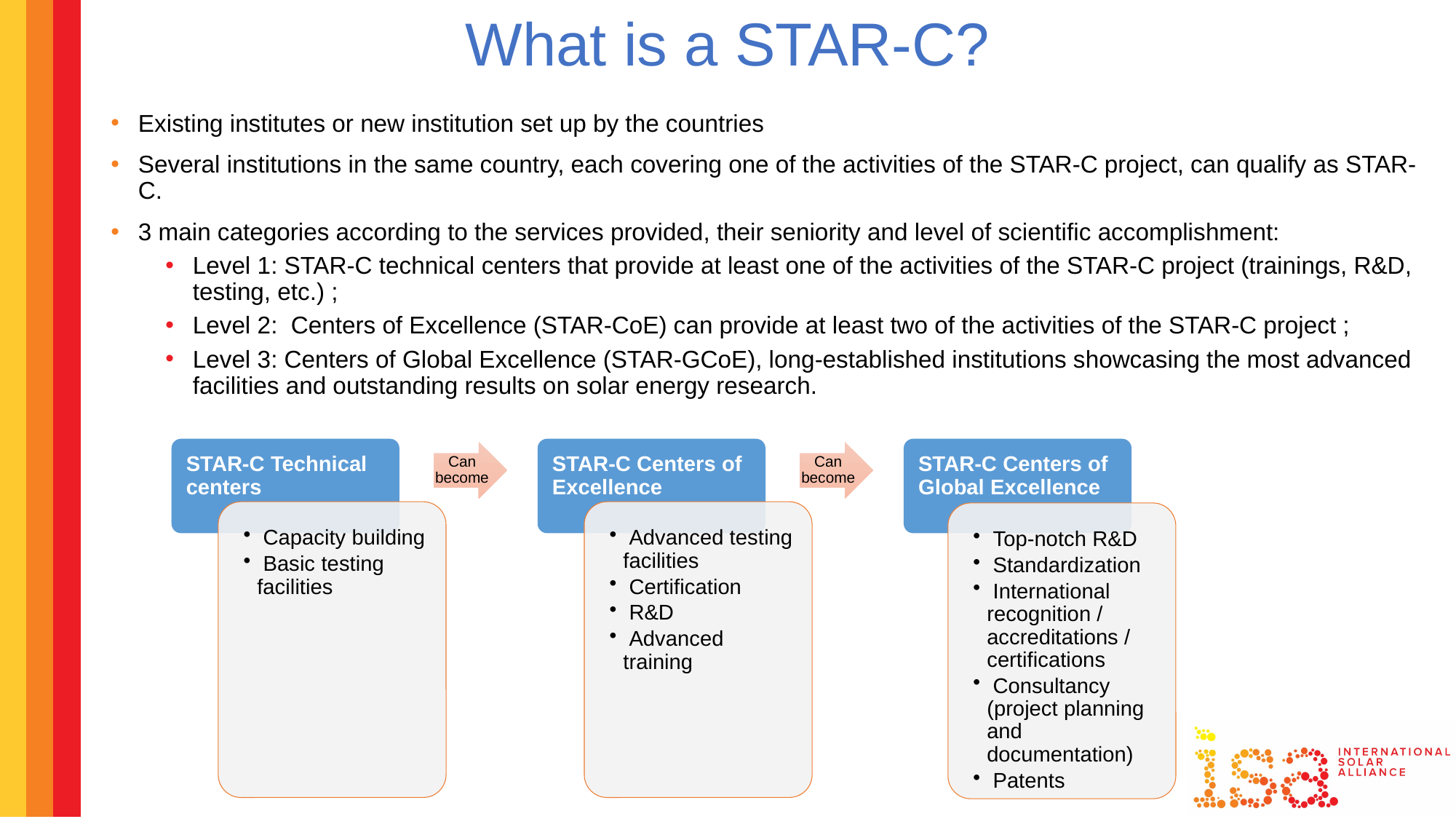

What is a STAR-C?
Existing institutes or new institution set up by the countries
Several institutions in the same country, each covering one of the activities of the STAR-C project, can qualify as STAR-C.
3 main categories according to the services provided, their seniority and level of scientific accomplishment:
Level 1: STAR-C technical centers that provide at least one of the activities of the STAR-C project (trainings, R&D, testing, etc.) ;
Level 2:  Centers of Excellence (STAR-CoE) can provide at least two of the activities of the STAR-C project ;
Level 3: Centers of Global Excellence (STAR-GCoE), long-established institutions showcasing the most advanced facilities and outstanding results on solar energy research.

STAR-C Technical centers
 Capacity building
 Basic testing facilities
Can become
STAR-C Centers of Excellence
 Advanced testing facilities
 Certification
 R&D
 Advanced training
Can become
STAR-C Centers of Global Excellence
 Top-notch R&D
 Standardization
 International recognition / accreditations / certifications
 Consultancy (project planning and documentation)
 Patents